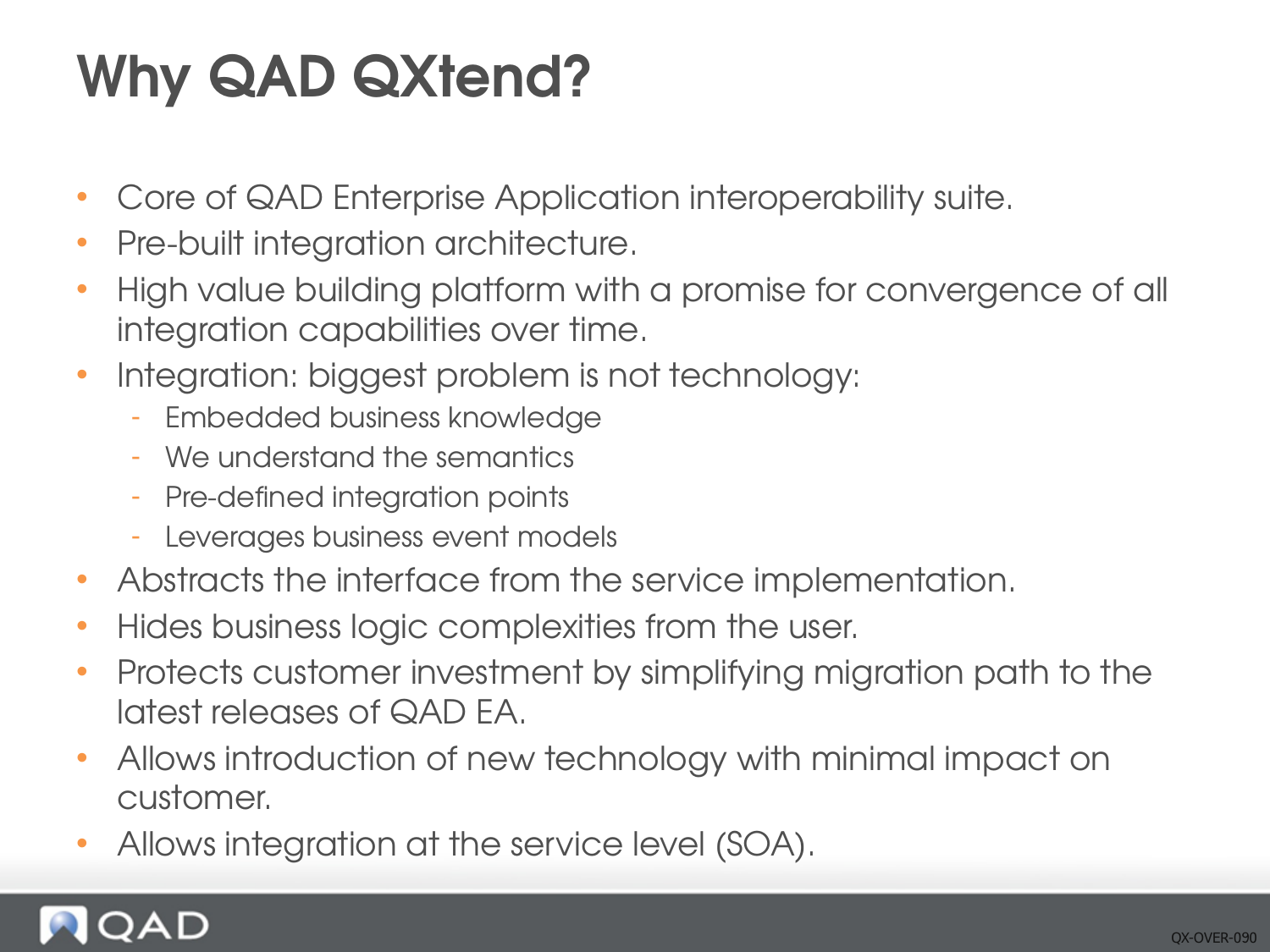

# Why QAD QXtend?

Core of QAD Enterprise Application interoperability suite.
Pre-built integration architecture.
High value building platform with a promise for convergence of all integration capabilities over time.
Integration: biggest problem is not technology:
Embedded business knowledge
We understand the semantics
Pre-defined integration points
Leverages business event models
Abstracts the interface from the service implementation.
Hides business logic complexities from the user.
Protects customer investment by simplifying migration path to the latest releases of QAD EA.
Allows introduction of new technology with minimal impact on customer.
Allows integration at the service level (SOA).
QX-OVER-090